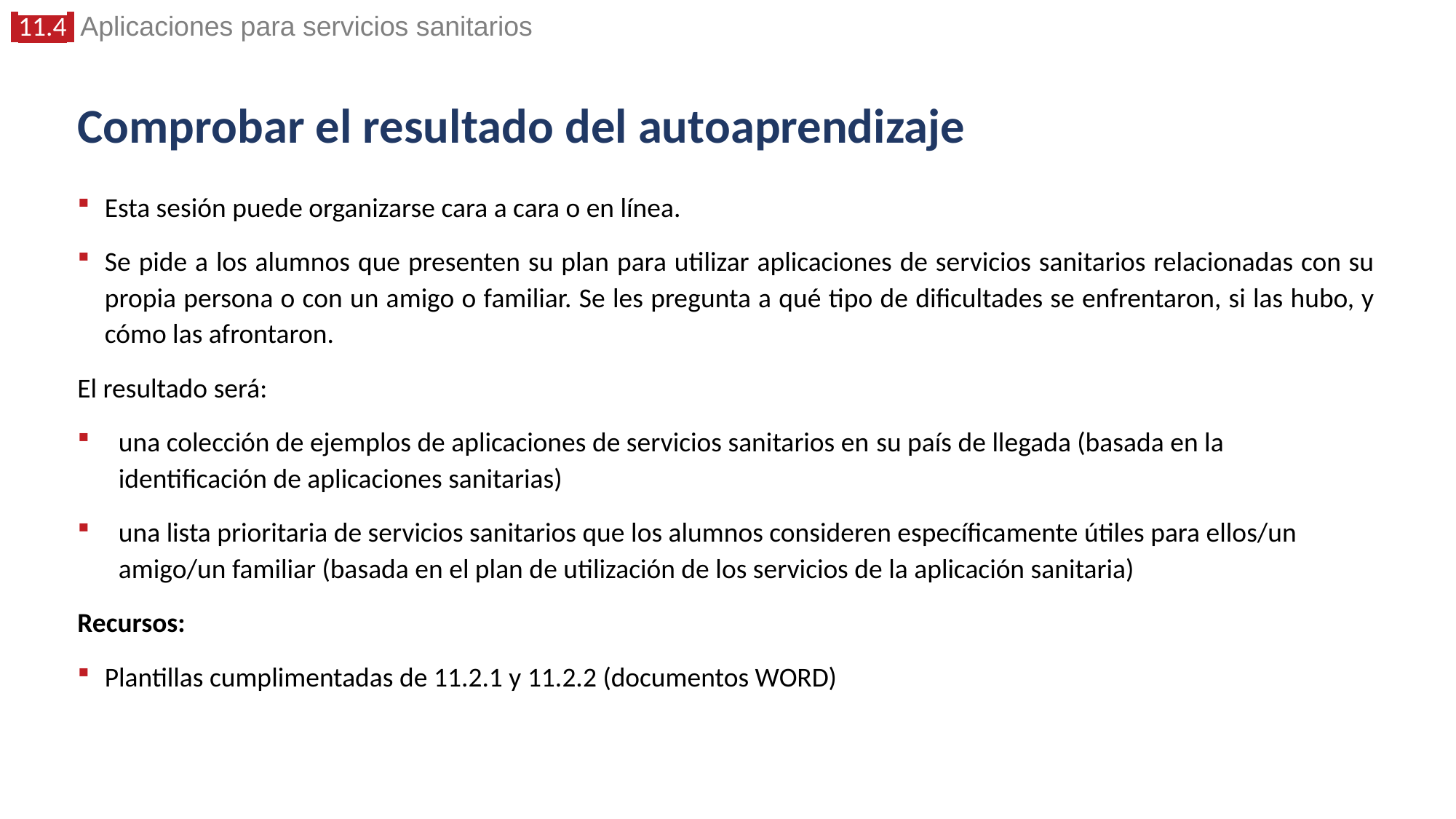

# Comprobar el resultado del autoaprendizaje
Esta sesión puede organizarse cara a cara o en línea.
Se pide a los alumnos que presenten su plan para utilizar aplicaciones de servicios sanitarios relacionadas con su propia persona o con un amigo o familiar. Se les pregunta a qué tipo de dificultades se enfrentaron, si las hubo, y cómo las afrontaron.
El resultado será:
una colección de ejemplos de aplicaciones de servicios sanitarios en su país de llegada (basada en la identificación de aplicaciones sanitarias)
una lista prioritaria de servicios sanitarios que los alumnos consideren específicamente útiles para ellos/un amigo/un familiar (basada en el plan de utilización de los servicios de la aplicación sanitaria)
Recursos:
Plantillas cumplimentadas de 11.2.1 y 11.2.2 (documentos WORD)